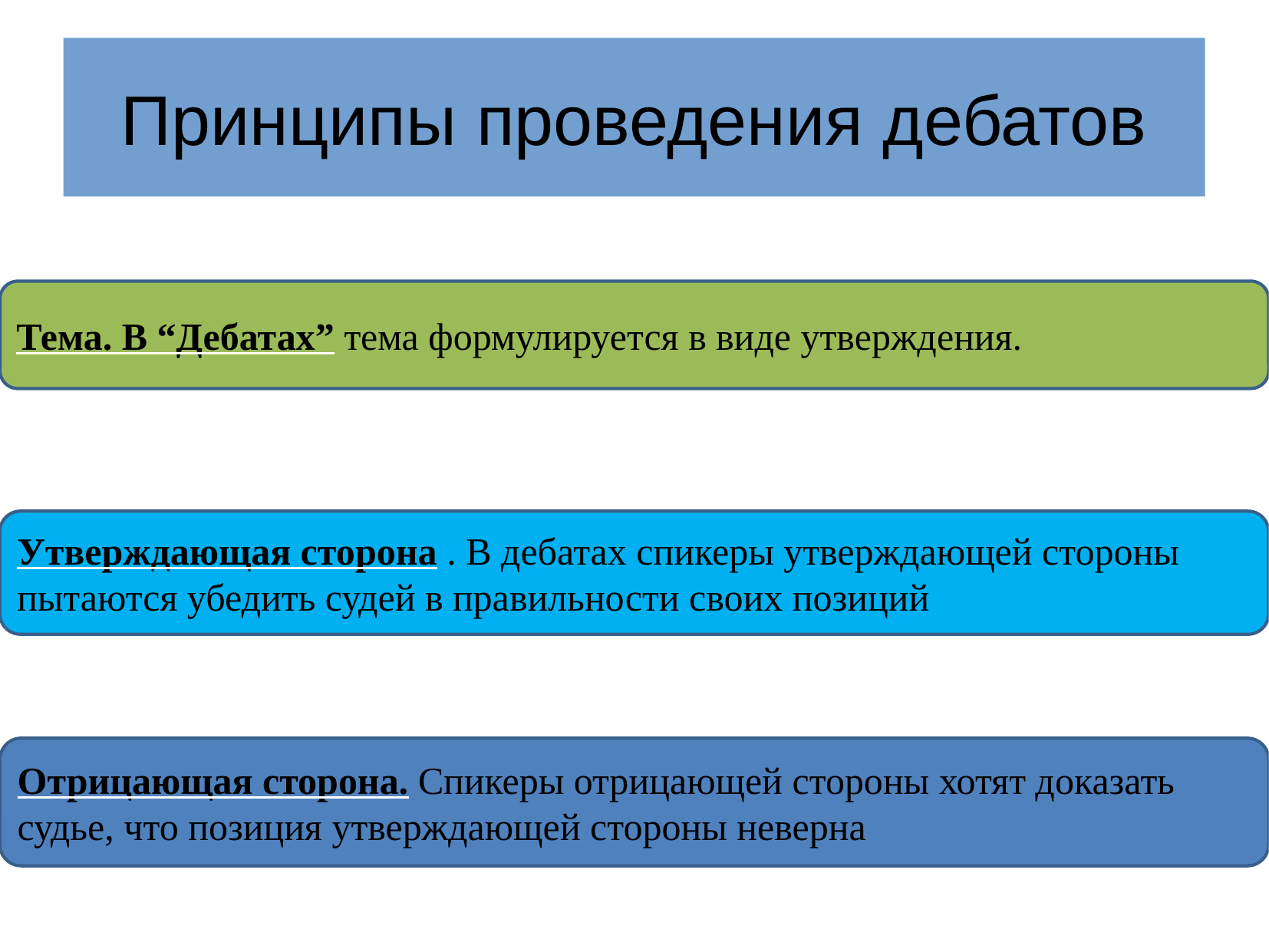

Принципы проведения дебатов
Тема. В “Дебатах” тема формулируется в виде утверждения.
Утверждающая сторона . В дебатах спикеры утверждающей стороны пытаются убедить судей в правильности своих позиций
Отрицающая сторона. Спикеры отрицающей стороны хотят доказать судье, что позиция утверждающей стороны неверна